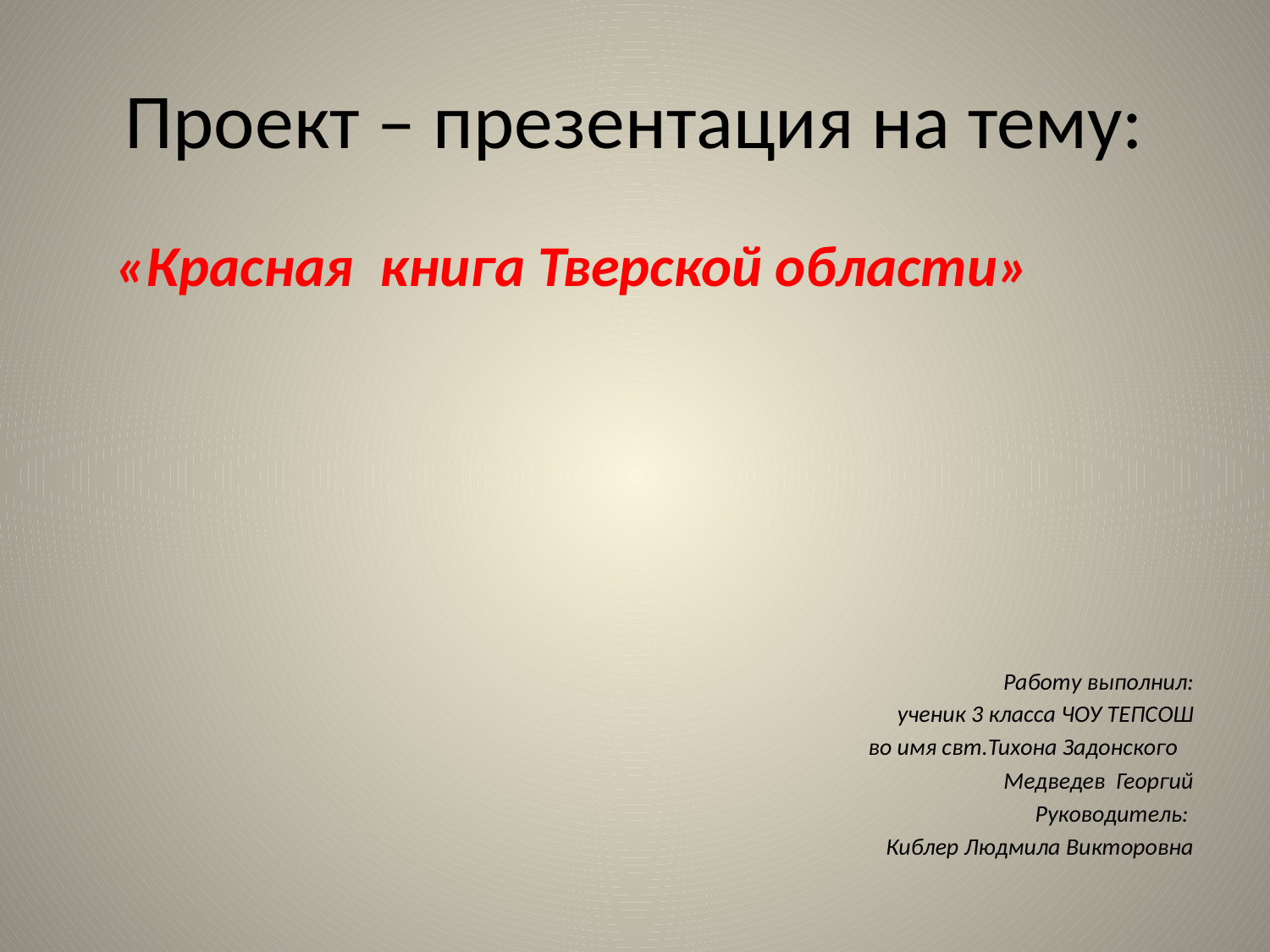

# Проект – презентация на тему:
   «Красная  книга Тверской области»

Работу выполнил:
ученик 3 класса ЧОУ ТЕПСОШ
во имя свт.Тихона Задонского
Медведев  Георгий
Руководитель:
Киблер Людмила Викторовна